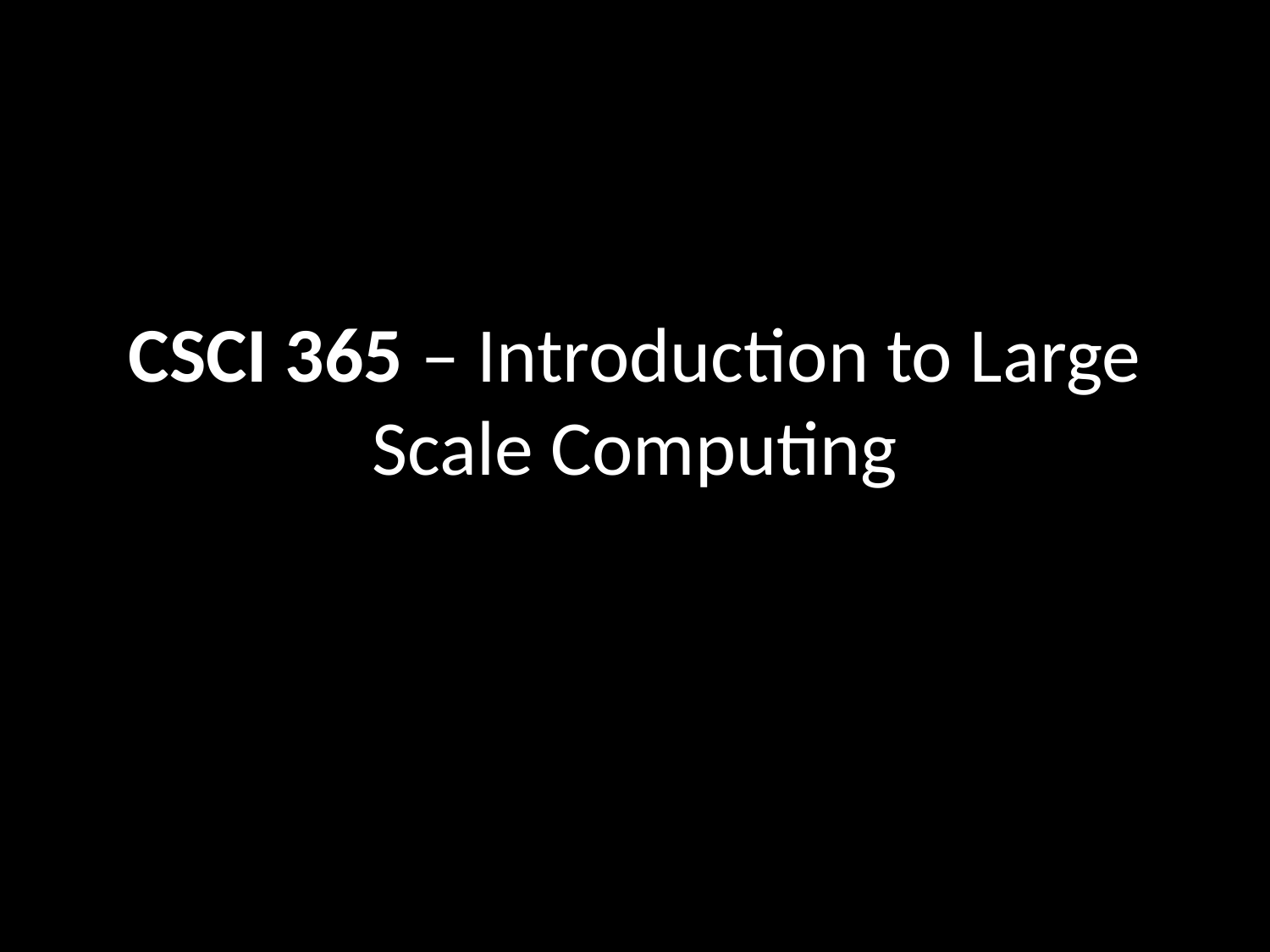

# CSCI 365 – Introduction to Large Scale Computing